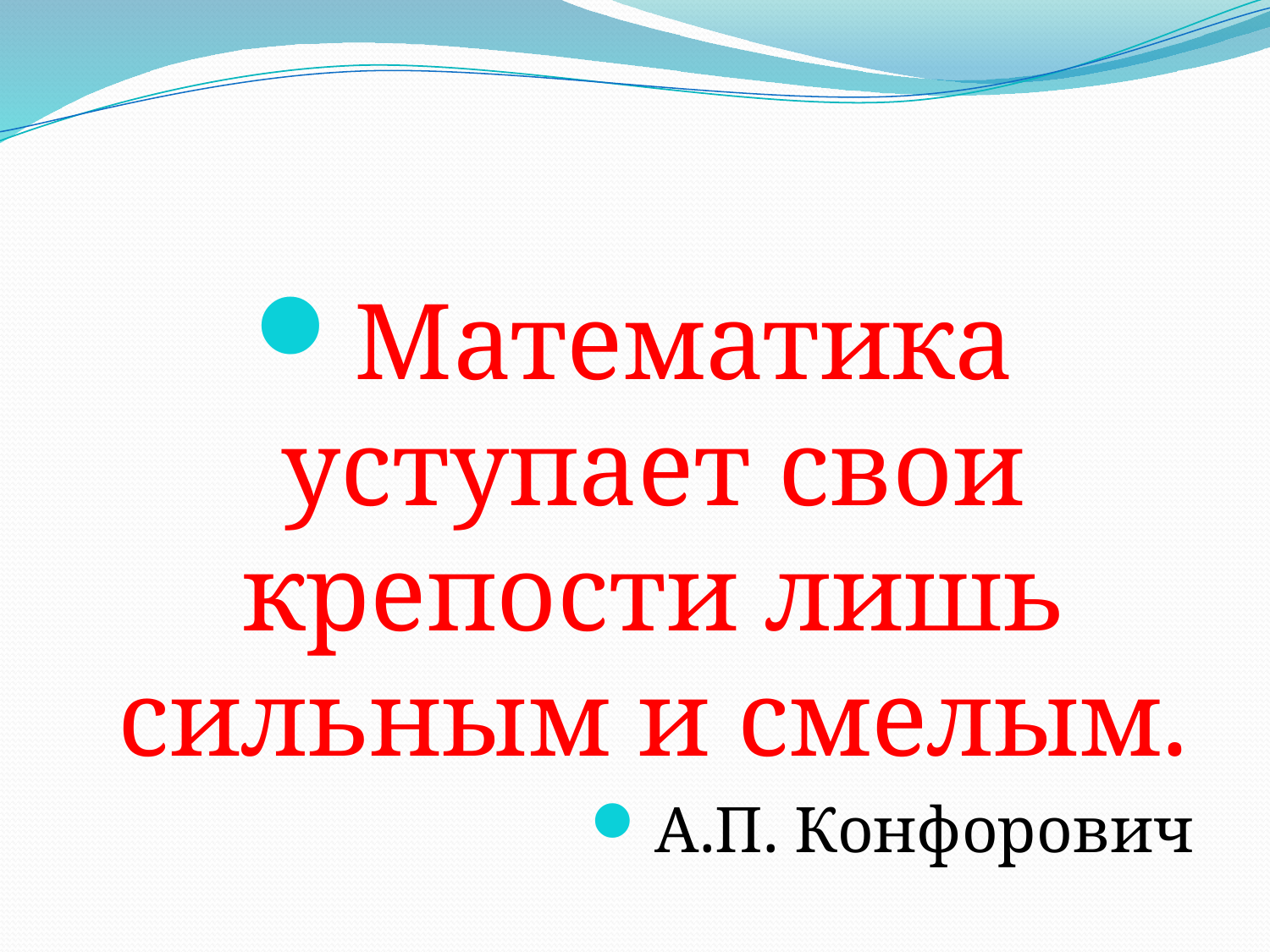

#
Математика уступает свои крепости лишь сильным и смелым.
А.П. Конфорович